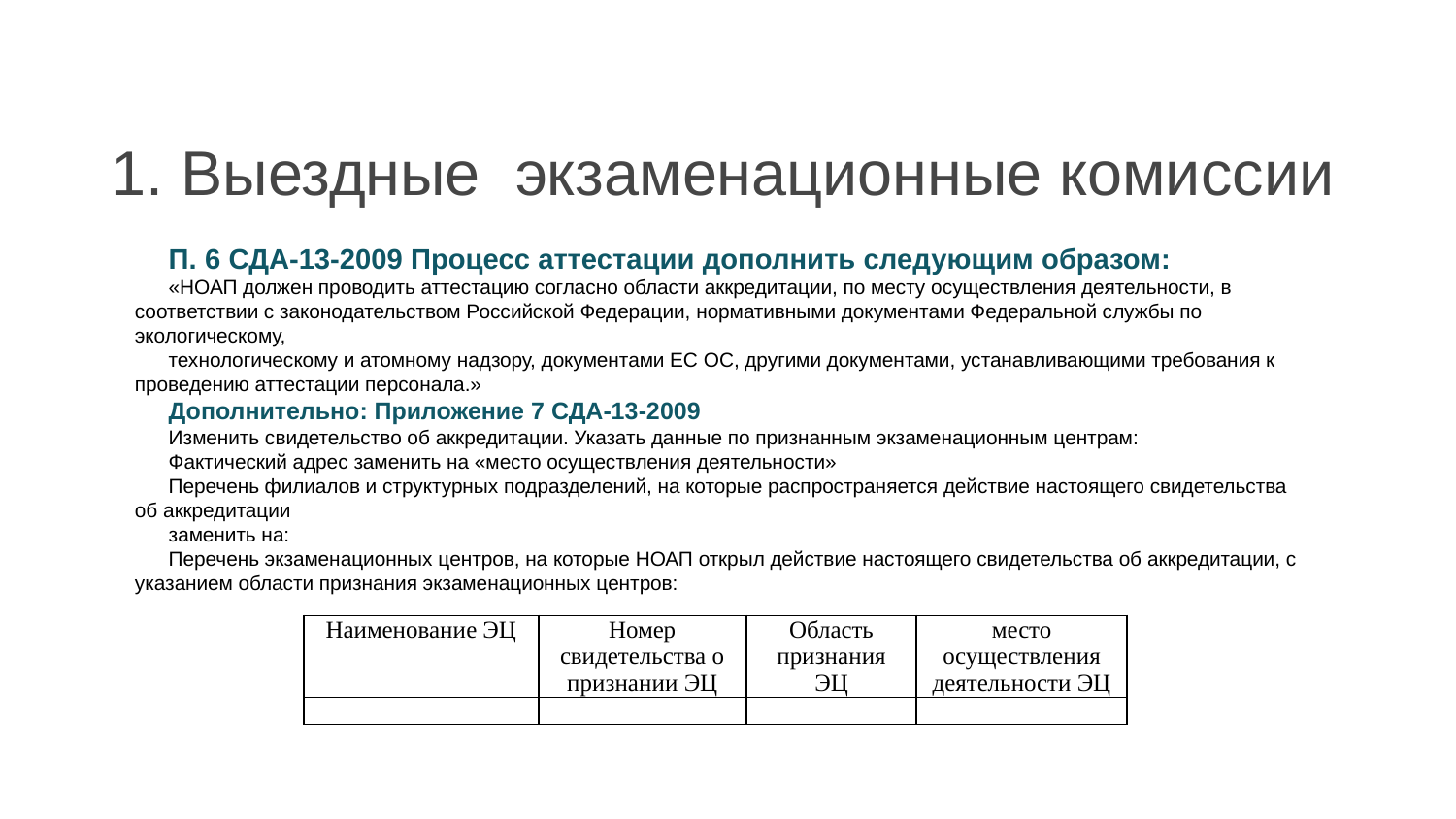

# 1. Выездные  экзаменационные комиссии
П. 6 СДА-13-2009 Процесс аттестации дополнить следующим образом:
«НОАП должен проводить аттестацию согласно области аккредитации, по месту осуществления деятельности, в соответствии с законодательством Российской Федерации, нормативными документами Федеральной службы по экологическому,
технологическому и атомному надзору, документами ЕС ОС, другими документами, устанавливающими требования к проведению аттестации персонала.»
Дополнительно: Приложение 7 СДА-13-2009
Изменить свидетельство об аккредитации. Указать данные по признанным экзаменационным центрам:
Фактический адрес заменить на «место осуществления деятельности»
Перечень филиалов и структурных подразделений, на которые рас­пространяется действие настоящего свидетельства об аккредитации
заменить на:
Перечень экзаменационных центров, на которые НОАП открыл действие настоящего свидетельства об аккредитации, с указанием области признания экзаменационных центров:
| Наименование ЭЦ | Номер свидетельства о признании ЭЦ | Область признания ЭЦ | место осуществления деятельности ЭЦ |
| --- | --- | --- | --- |
|  |  |  |  |